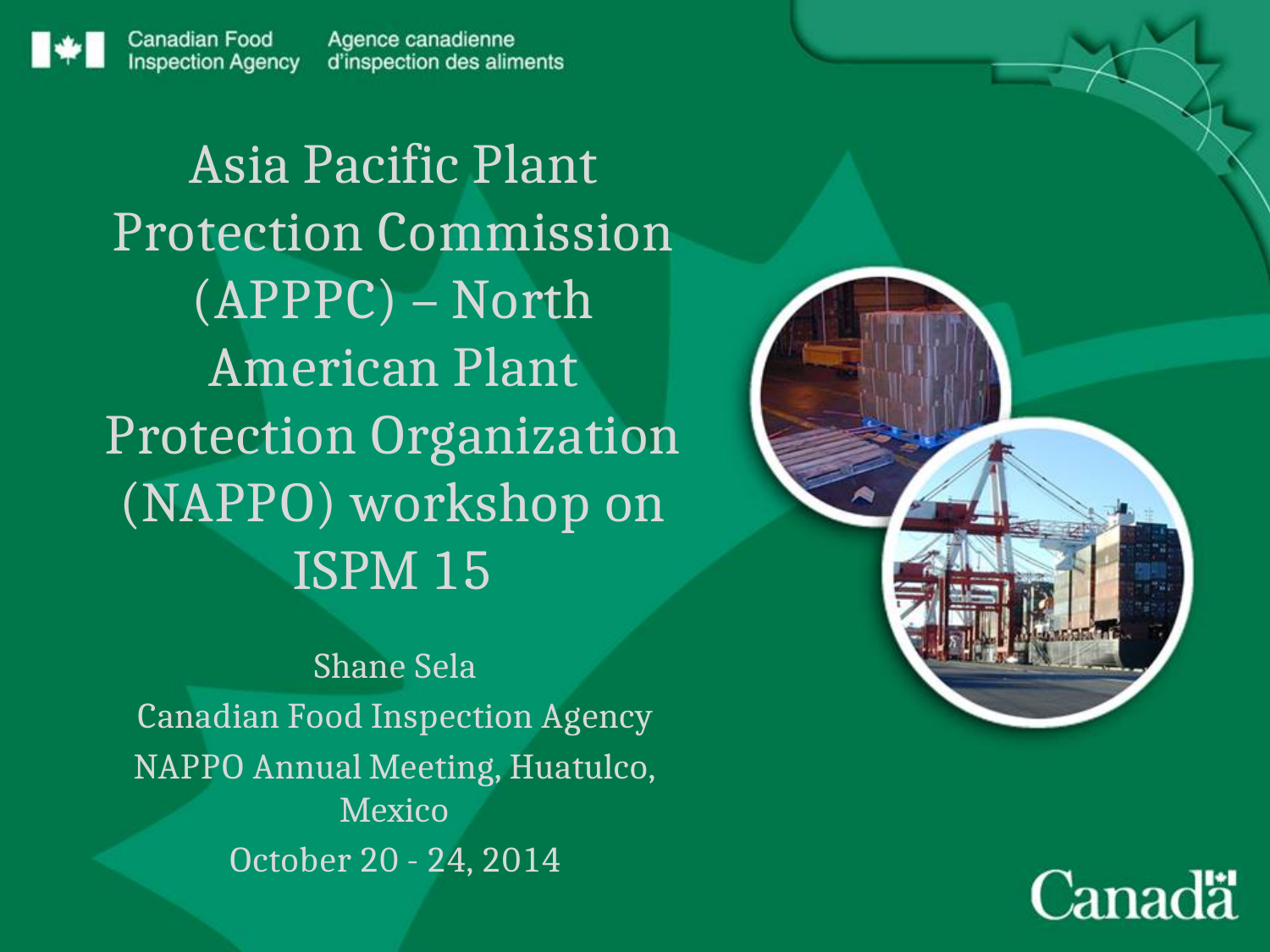

# Asia Pacific Plant Protection Commission (APPPC) – North American Plant Protection Organization (NAPPO) workshop on ISPM 15
Shane Sela
Canadian Food Inspection Agency
NAPPO Annual Meeting, Huatulco, Mexico
October 20 - 24, 2014